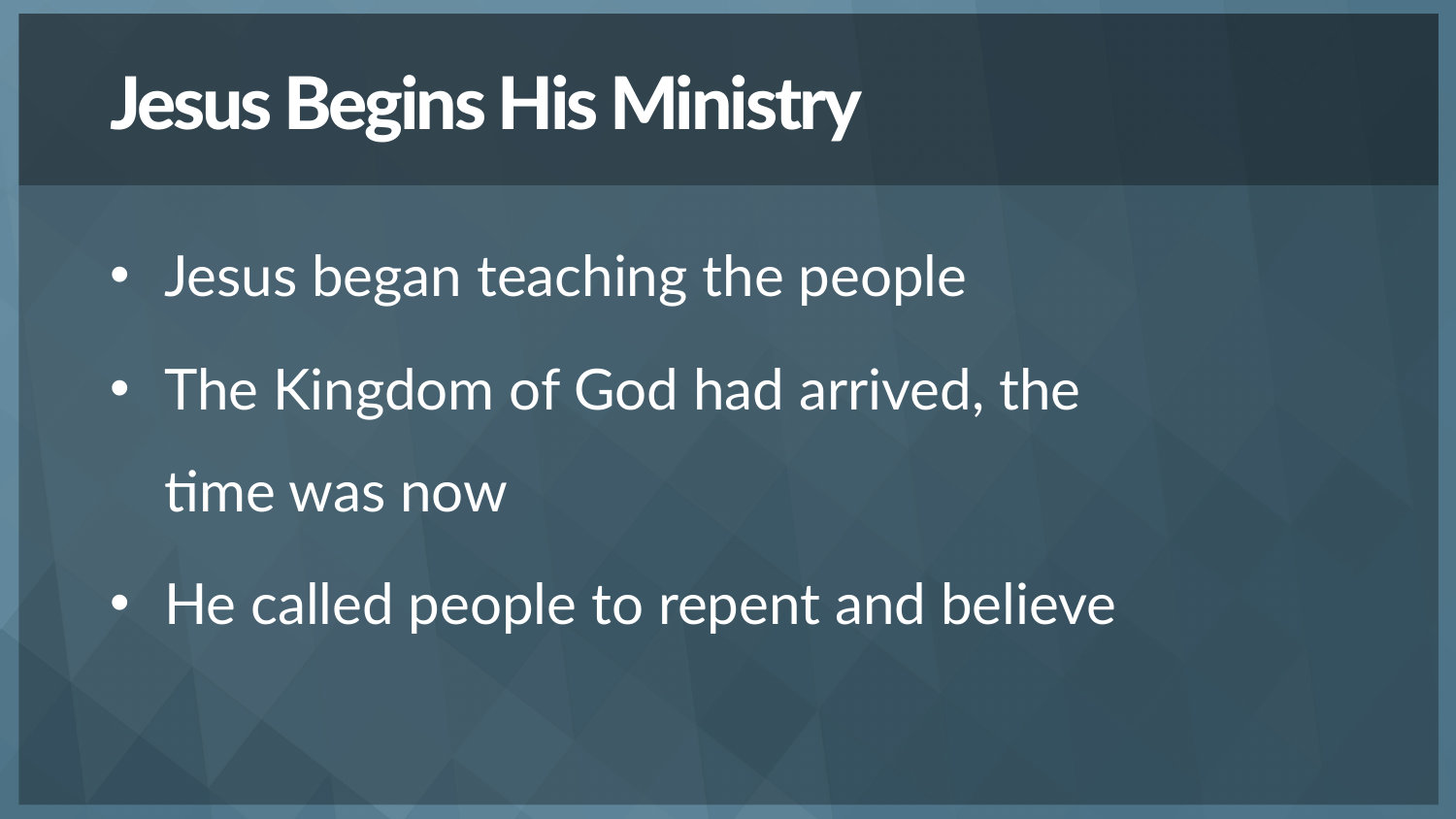

# Jesus Begins His Ministry
Jesus began teaching the people
The Kingdom of God had arrived, the
time was now
He called people to repent and believe